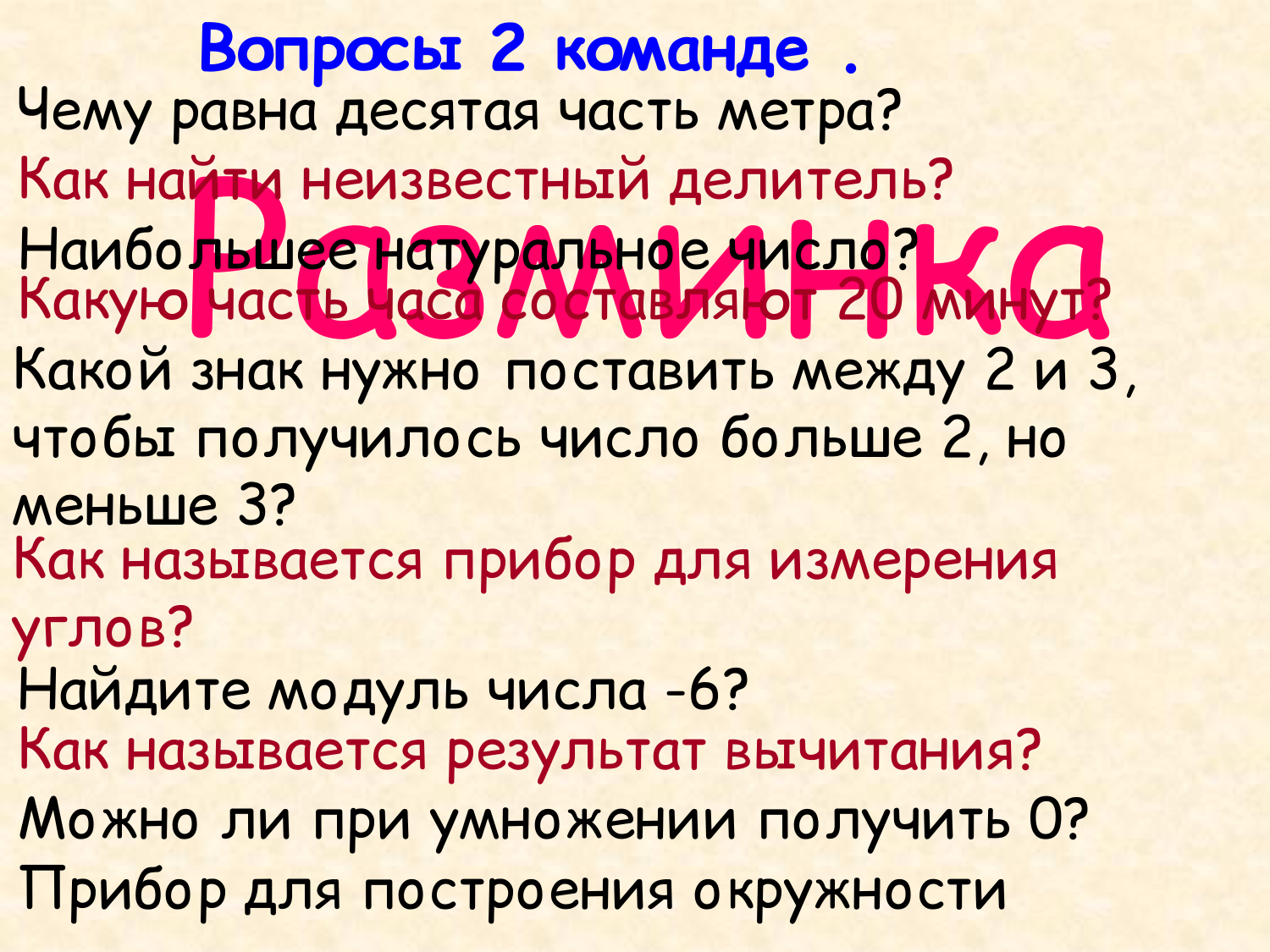

Вопросы 2 команде .
#
Чему равна десятая часть метра?
Разминка
Как найти неизвестный делитель?
Наибольшее натуральное число?
Какую часть часа составляют 20 минут?
Какой знак нужно поставить между 2 и 3, чтобы получилось число больше 2, но меньше 3?
Как называется прибор для измерения углов?
Найдите модуль числа -6?
Как называется результат вычитания?
Можно ли при умножении получить 0?
Прибор для построения окружности